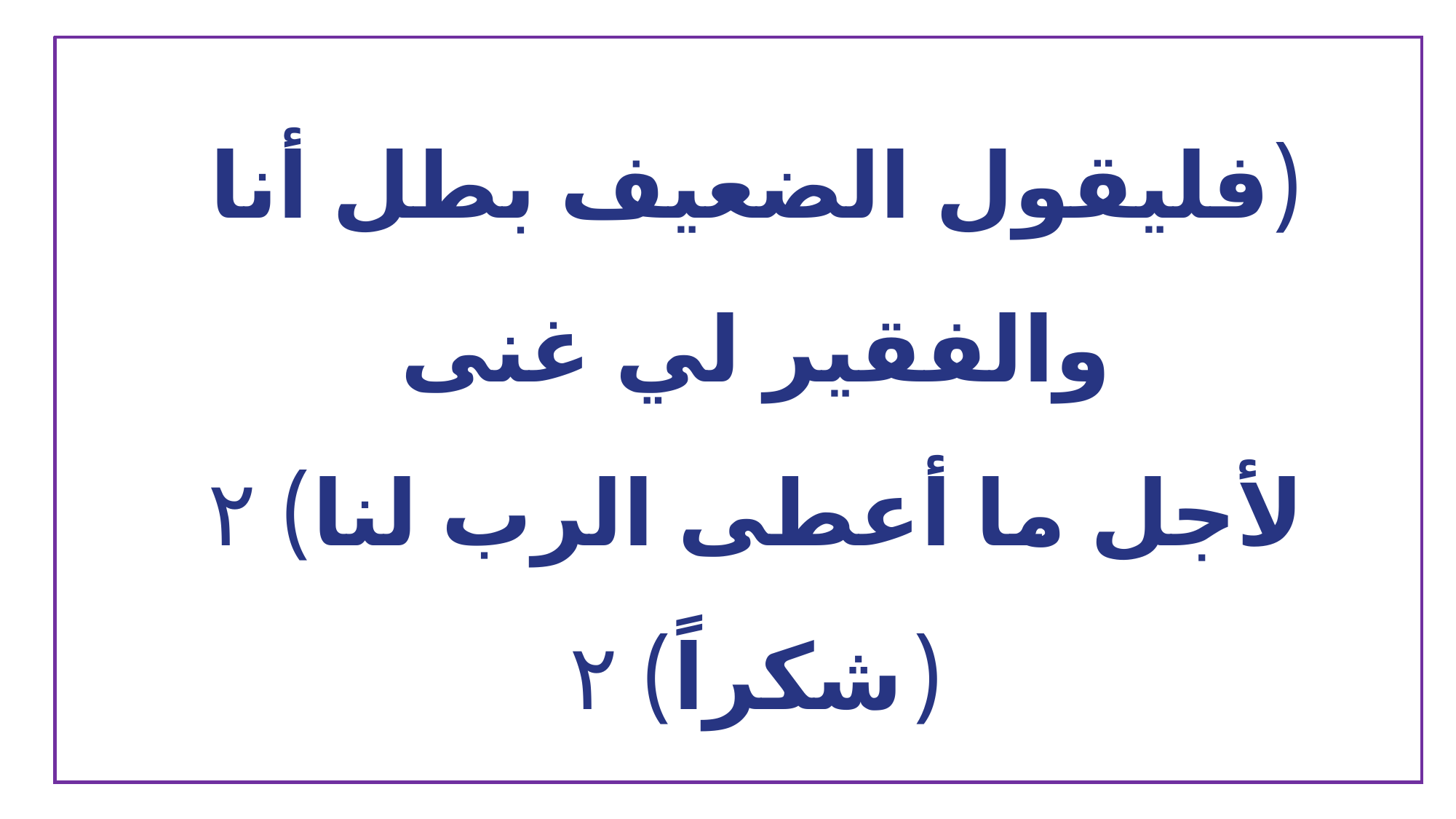

(فليقول الضعيف بطل أنا
والفقير لي غنى
لأجل ما أعطى الرب لنا) ٢
(شكراً) ٢